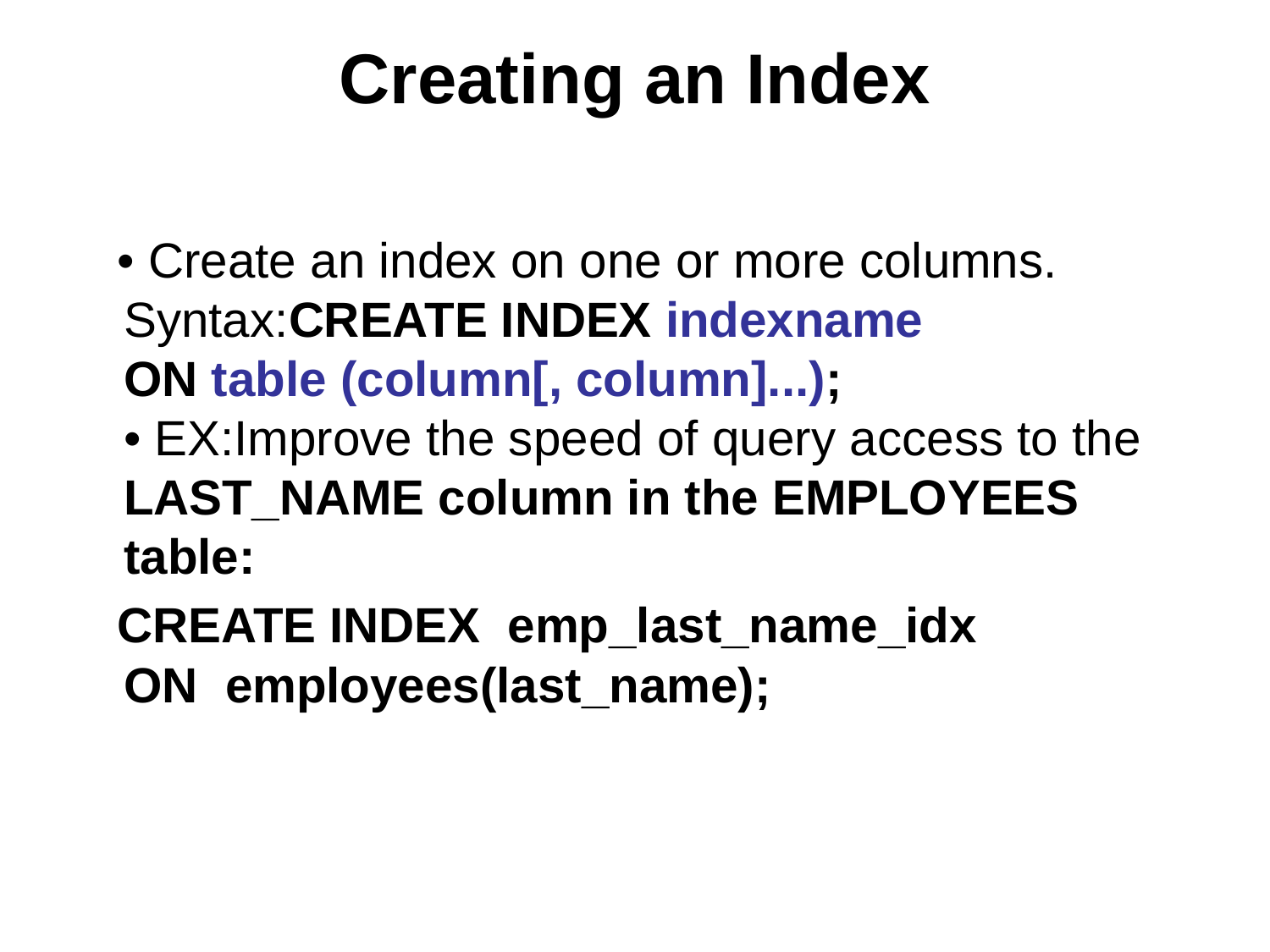

# Creating an Index
   • Create an index on one or more columns.
Syntax:CREATE INDEX indexname
ON table (column[, column]...);
• EX:Improve the speed of query access to the
LAST_NAME column in the EMPLOYEES table:
   CREATE INDEX  emp_last_name_idx
ON  employees(last_name);